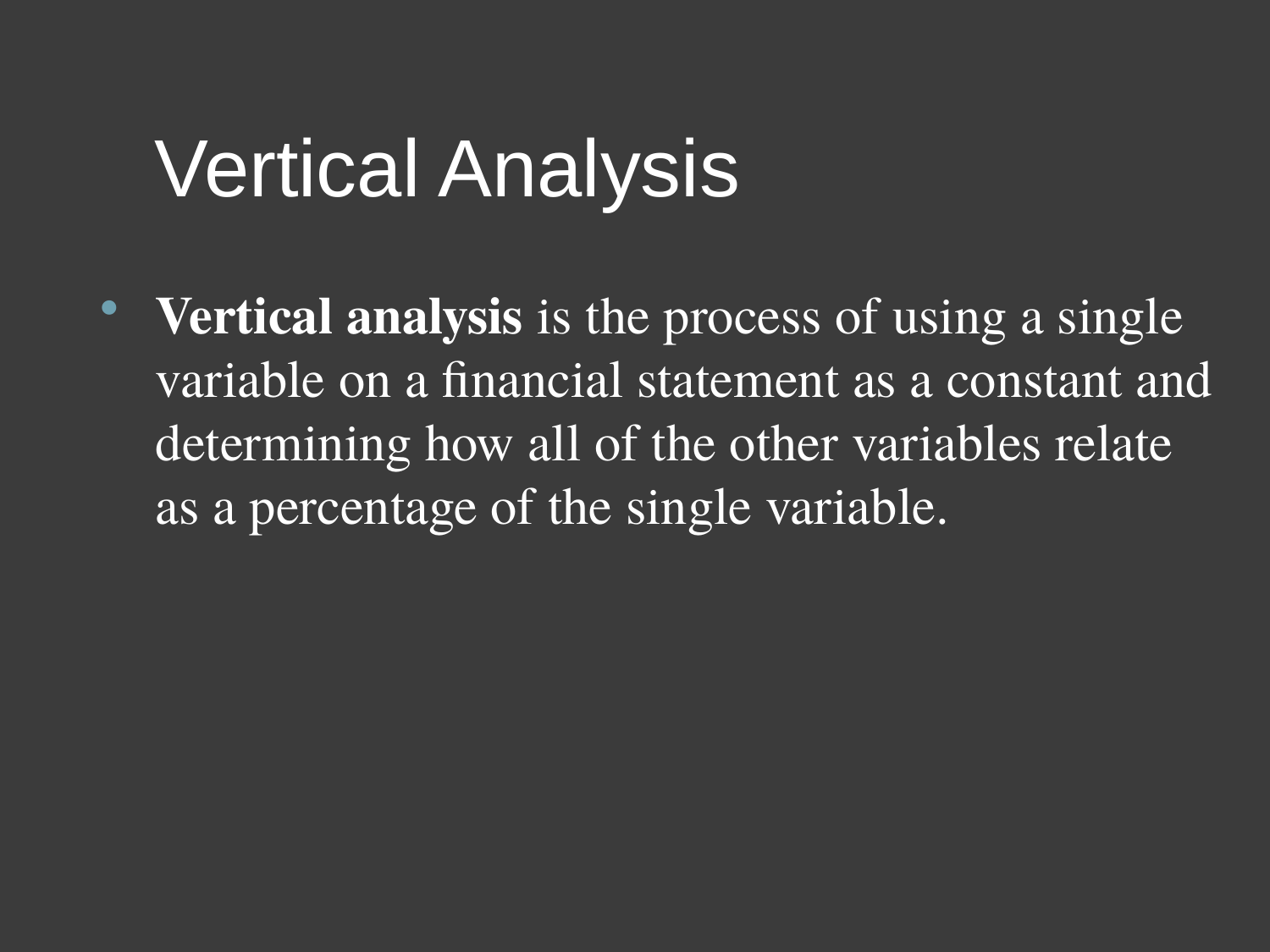

# Vertical Analysis
Vertical analysis is the process of using a single variable on a financial statement as a constant and determining how all of the other variables relate as a percentage of the single variable.